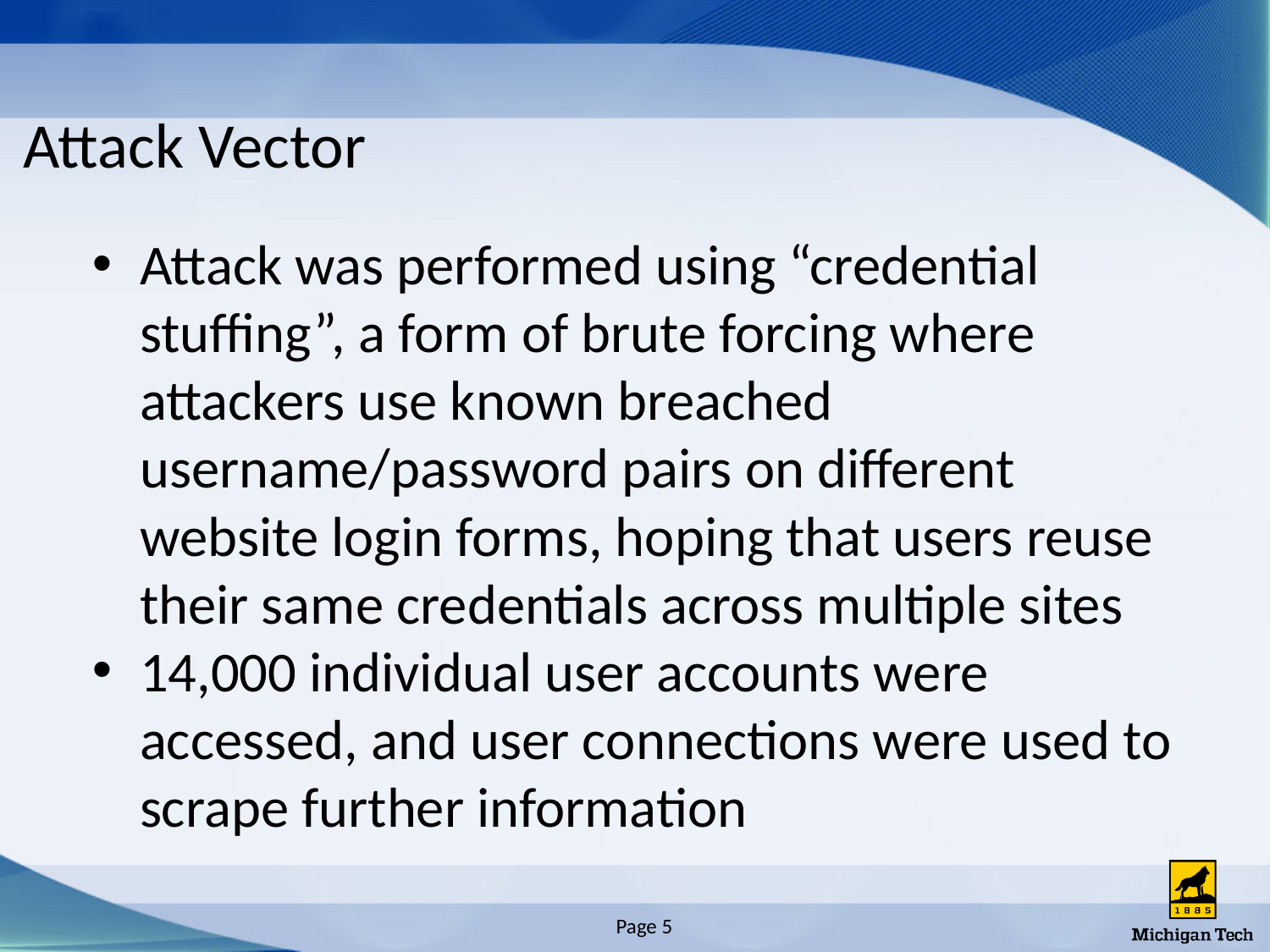

# Attack Vector
Attack was performed using “credential stuffing”, a form of brute forcing where attackers use known breached username/password pairs on different website login forms, hoping that users reuse their same credentials across multiple sites
14,000 individual user accounts were accessed, and user connections were used to scrape further information